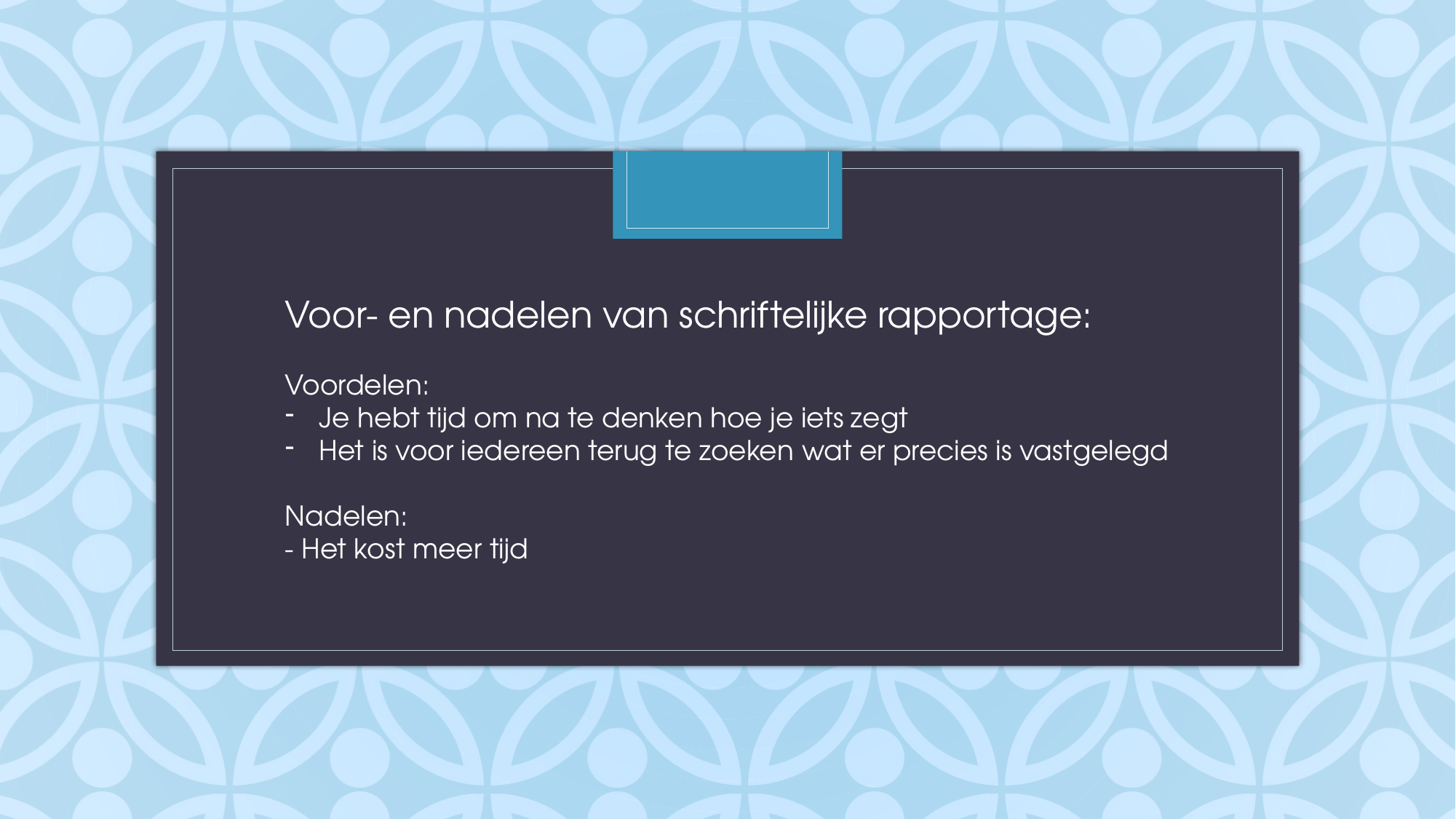

Voor- en nadelen van schriftelijke rapportage:

Voordelen:
Je hebt tijd om na te denken hoe je iets zegt
Het is voor iedereen terug te zoeken wat er precies is vastgelegd

Nadelen:
- Het kost meer tijd